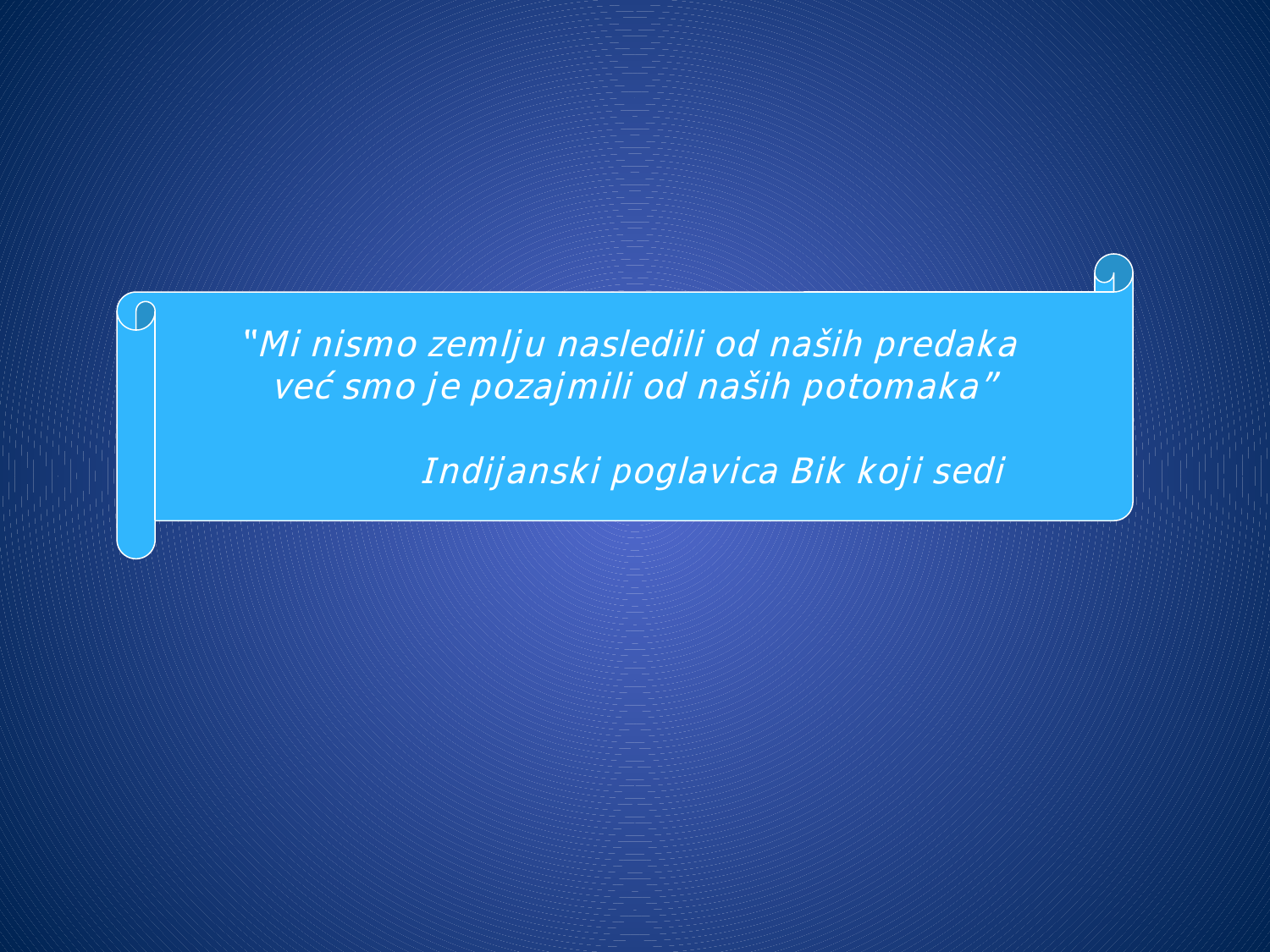

“Mi nismo zemlju nasledili od naših predaka
već smo je pozajmili od naših potomaka”

               Indijanski poglavica Bik koji sedi